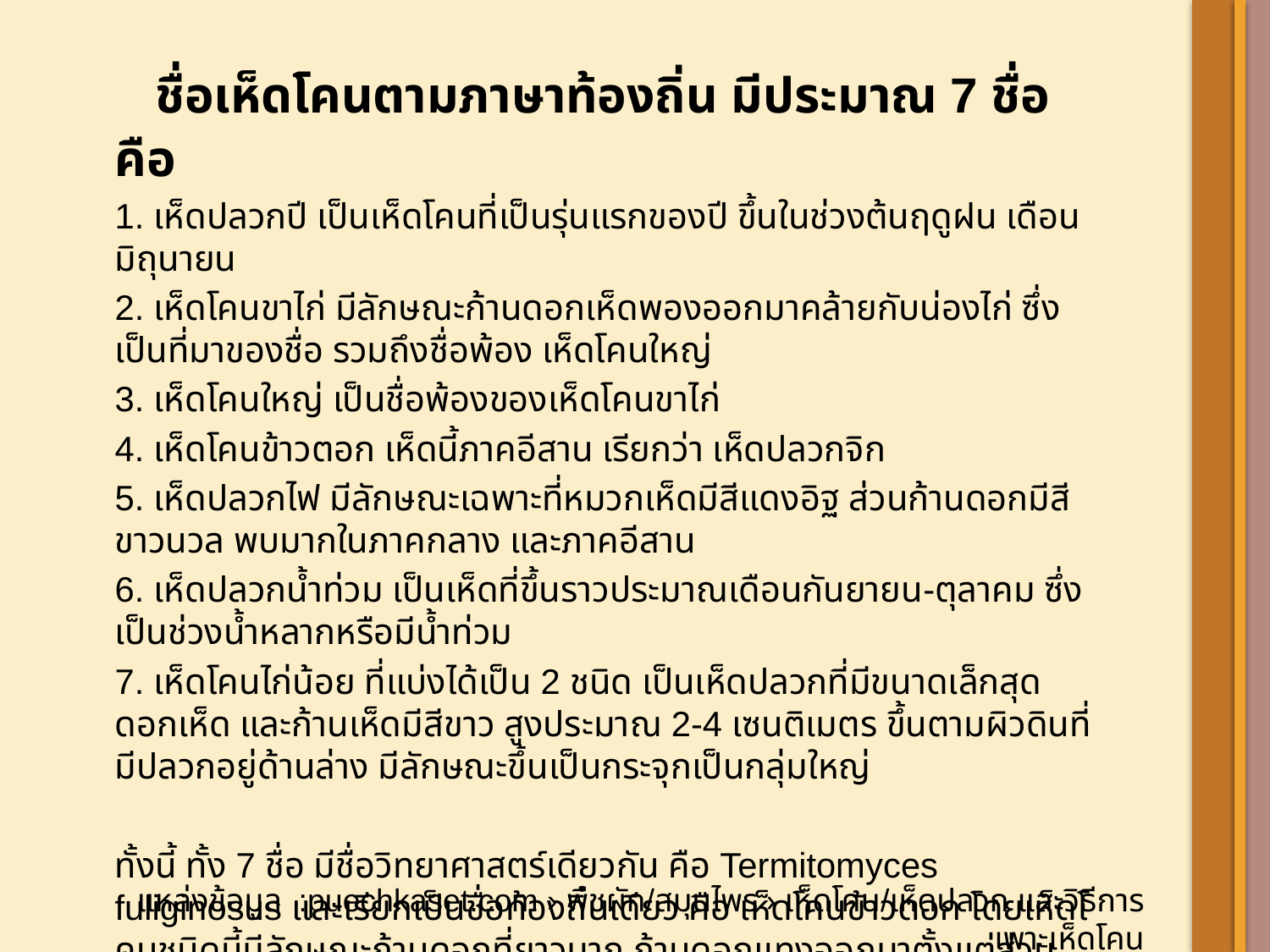

ชื่อเห็ดโคนตามภาษาท้องถิ่น มีประมาณ 7 ชื่อ คือ
1. เห็ดปลวกปี เป็นเห็ดโคนที่เป็นรุ่นแรกของปี ขึ้นในช่วงต้นฤดูฝน เดือนมิถุนายน
2. เห็ดโคนขาไก่ มีลักษณะก้านดอกเห็ดพองออกมาคล้ายกับน่องไก่ ซึ่งเป็นที่มาของชื่อ รวมถึงชื่อพ้อง เห็ดโคนใหญ่
3. เห็ดโคนใหญ่ เป็นชื่อพ้องของเห็ดโคนขาไก่
4. เห็ดโคนข้าวตอก เห็ดนี้ภาคอีสาน เรียกว่า เห็ดปลวกจิก
5. เห็ดปลวกไฟ มีลักษณะเฉพาะที่หมวกเห็ดมีสีแดงอิฐ ส่วนก้านดอกมีสีขาวนวล พบมากในภาคกลาง และภาคอีสาน
6. เห็ดปลวกน้ำท่วม เป็นเห็ดที่ขึ้นราวประมาณเดือนกันยายน-ตุลาคม ซึ่งเป็นช่วงน้ำหลากหรือมีน้ำท่วม
7. เห็ดโคนไก่น้อย ที่แบ่งได้เป็น 2 ชนิด เป็นเห็ดปลวกที่มีขนาดเล็กสุด ดอกเห็ด และก้านเห็ดมีสีขาว สูงประมาณ 2-4 เซนติเมตร ขึ้นตามผิวดินที่มีปลวกอยู่ด้านล่าง มีลักษณะขึ้นเป็นกระจุกเป็นกลุ่มใหญ่

ทั้งนี้ ทั้ง 7 ชื่อ มีชื่อวิทยาศาสตร์เดียวกัน คือ Termitomyces fuliginosus และเรียกเป็นชื่อท้องถิ่นเดียว คือ เห็ดโคนข้าวตอก โดยเห็ดโคนชนิดนี้มีลักษณะก้านดอกที่ยาวมาก ก้านดอกแทงออกมาตั้งแต่ส่วนของรังปลวก และค่อยโผล่ขึ้นผิวดิน

แหล่งข้อมูล  :puechkaset.com › พืชผัก/สมุนไพร › เห็ดโคน/เห็ดปลวก และวิธีการเพาะเห็ดโคน